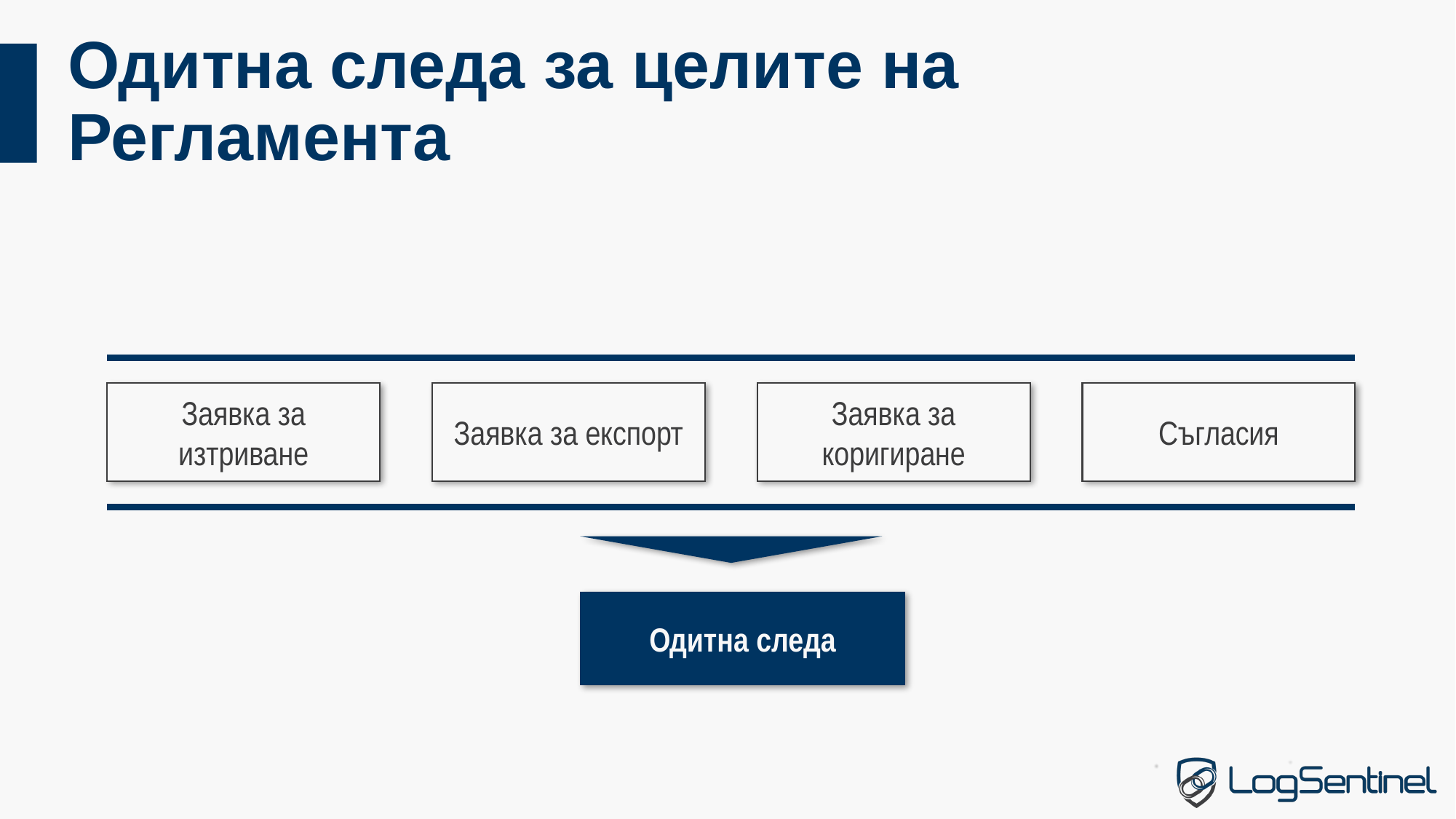

# Одитна следа за целите на Регламента
Съгласия
Заявка за експорт
Заявка за коригиране
Заявка за изтриване

Одитна следа